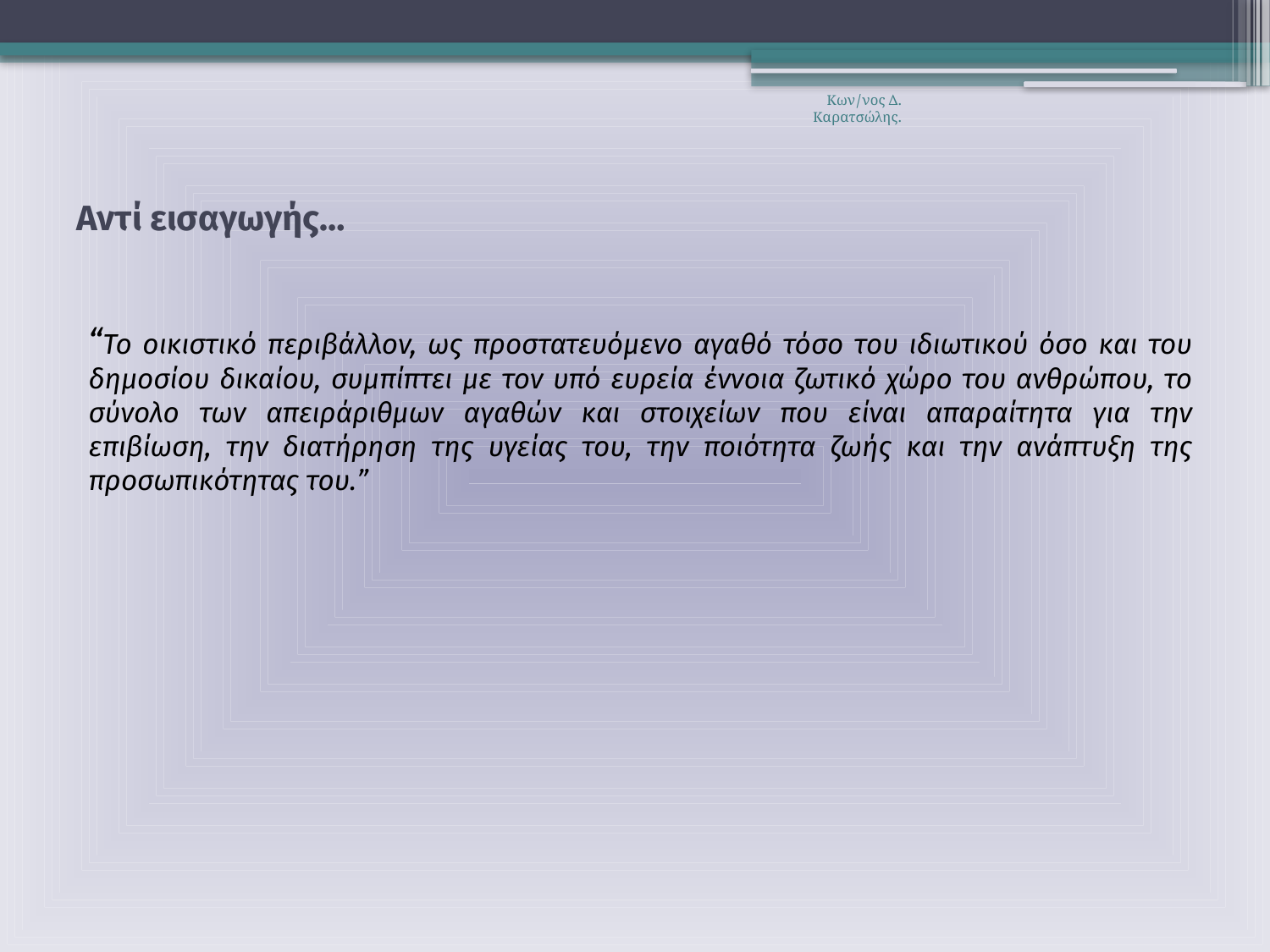

Κων/νος Δ. Καρατσώλης.
# Αντί εισαγωγής…
“Το οικιστικό περιβάλλον, ως προστατευόμενο αγαθό τόσο του ιδιωτικού όσο και του δημοσίου δικαίου, συμπίπτει με τον υπό ευρεία έννοια ζωτικό χώρο του ανθρώπου, το σύνολο των απειράριθμων αγαθών και στοιχείων που είναι απαραίτητα για την επιβίωση, την διατήρηση της υγείας του, την ποιότητα ζωής και την ανάπτυξη της προσωπικότητας του.”